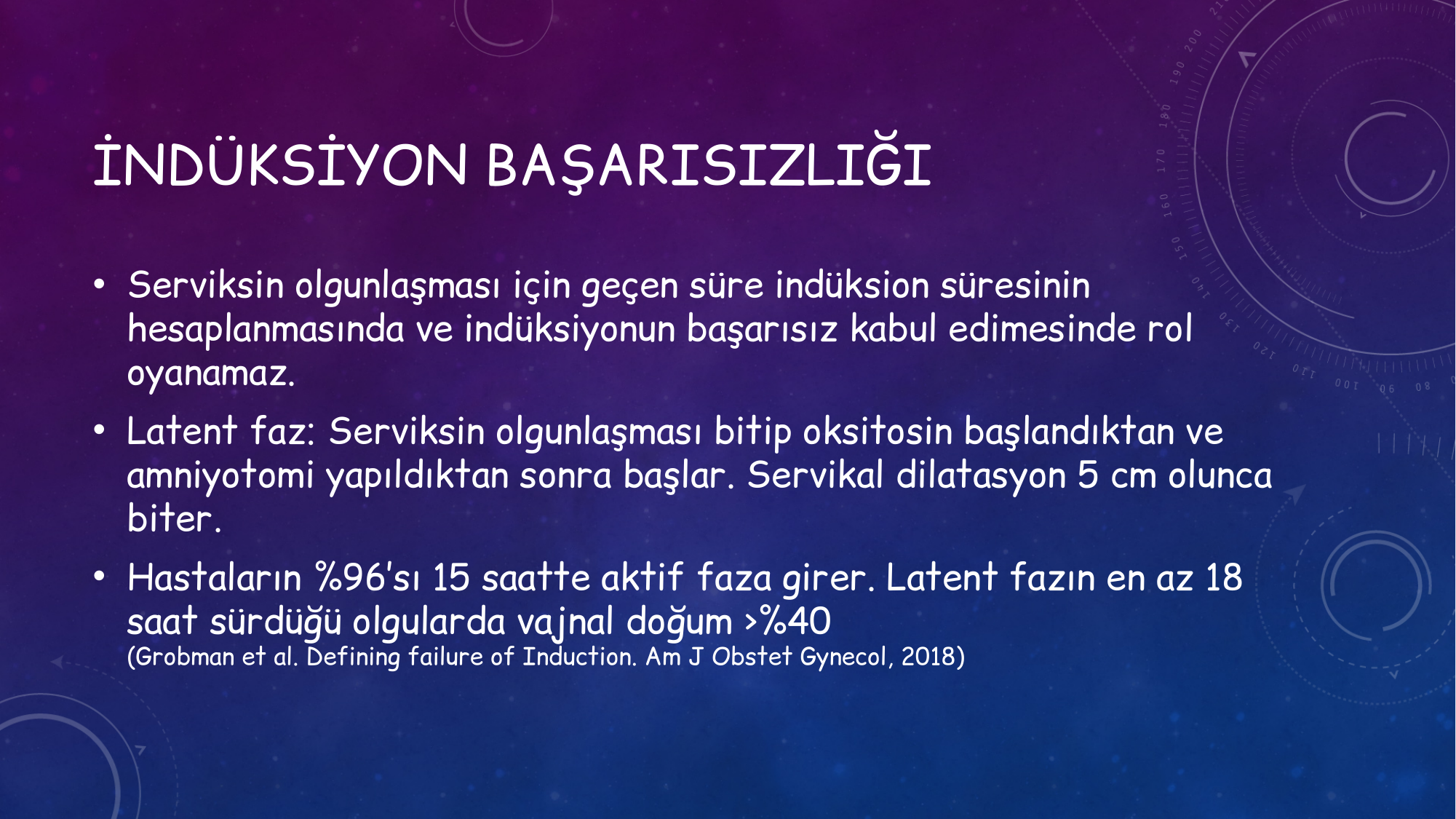

# İNDÜKSİYON BAŞARISIZLIĞI
Serviksin olgunlaşması için geçen süre indüksion süresinin hesaplanmasında ve indüksiyonun başarısız kabul edimesinde rol oyanamaz.
Latent faz: Serviksin olgunlaşması bitip oksitosin başlandıktan ve amniyotomi yapıldıktan sonra başlar. Servikal dilatasyon 5 cm olunca biter.
Hastaların %96’sı 15 saatte aktif faza girer. Latent fazın en az 18 saat sürdüğü olgularda vajnal doğum >%40                                         (Grobman et al. Defining failure of Induction. Am J Obstet Gynecol, 2018)